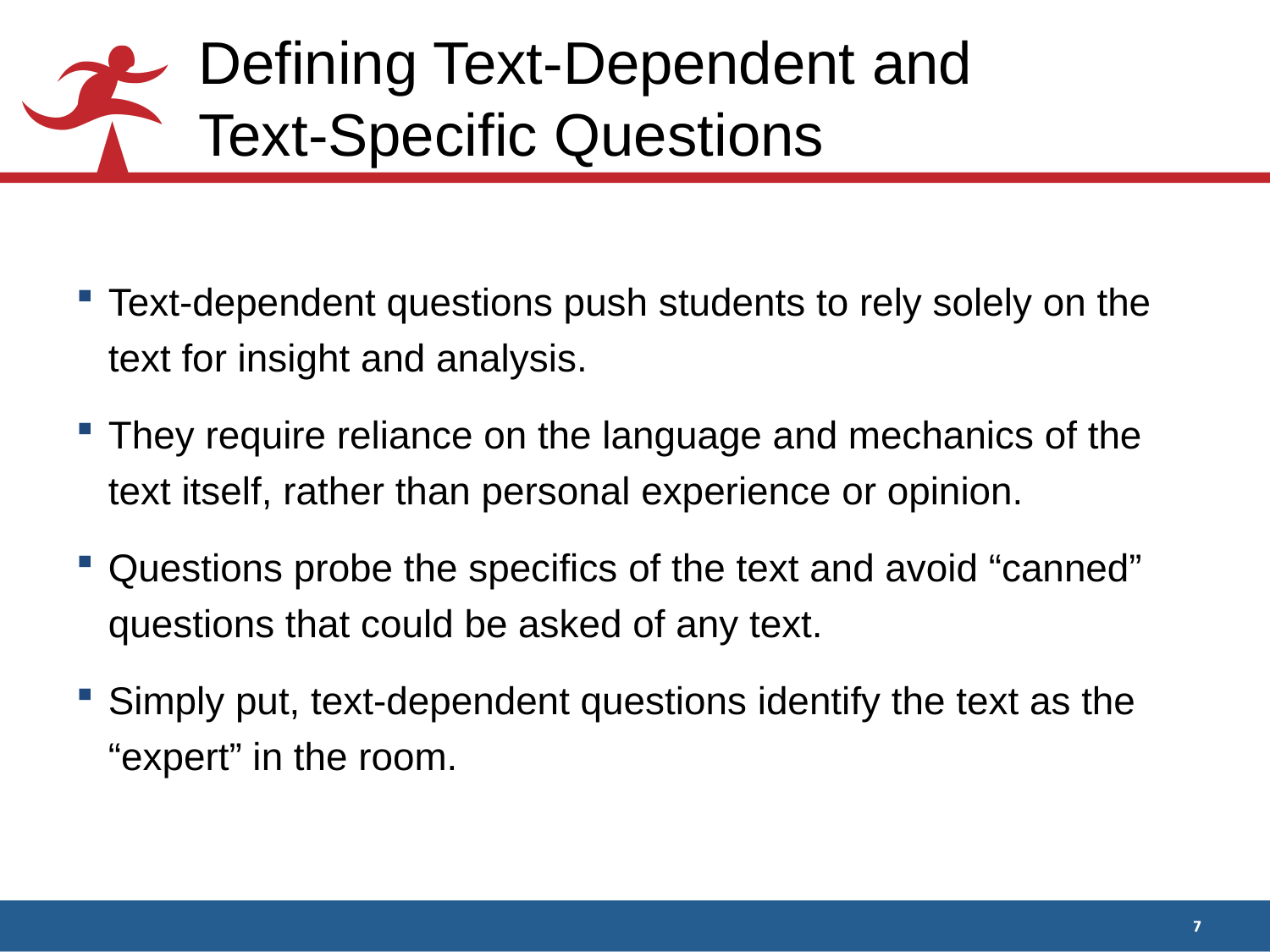

# Defining Text-Dependent and Text-Specific Questions
Text-dependent questions push students to rely solely on the text for insight and analysis.
They require reliance on the language and mechanics of the text itself, rather than personal experience or opinion.
Questions probe the specifics of the text and avoid “canned” questions that could be asked of any text.
Simply put, text-dependent questions identify the text as the “expert” in the room.